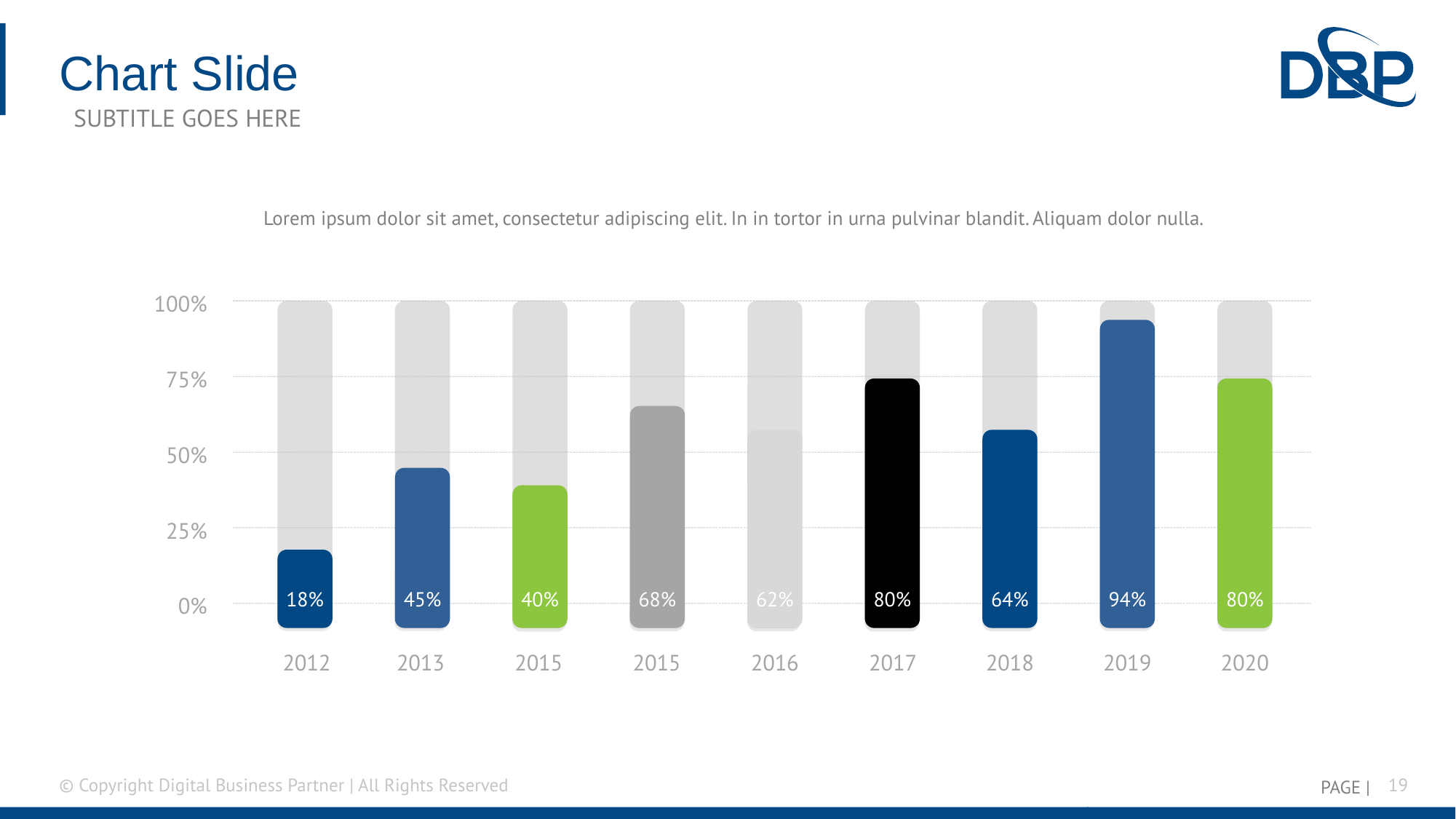

# Chart Slide
SUBTITLE GOES HERE
Lorem ipsum dolor sit amet, consectetur adipiscing elit. In in tortor in urna pulvinar blandit. Aliquam dolor nulla.
100%

94%
75%
80%
80%
68%
62%
64%
50%
45%
40%
25%
18%
0%
2012
2013
2015
2015
2016
2017
2018
2019
2020
© Copyright Digital Business Partner | All Rights Reserved
19